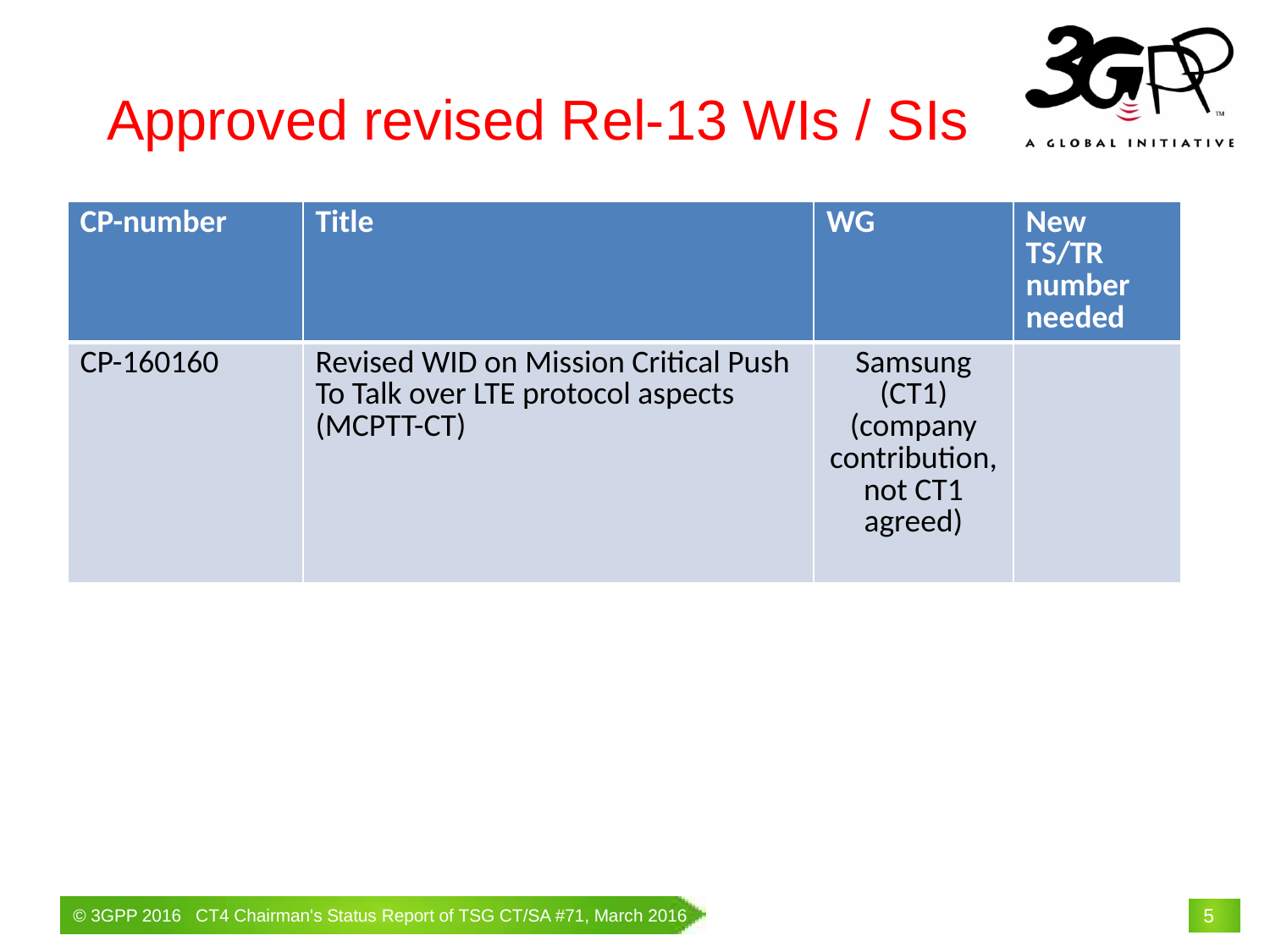

# Approved revised Rel-13 WIs / SIs
| CP-number | Title | WG | New TS/TR number needed |
| --- | --- | --- | --- |
| CP-160160 | Revised WID on Mission Critical Push To Talk over LTE protocol aspects (MCPTT-CT) | Samsung (CT1) (company contribution, not CT1 agreed) |  |